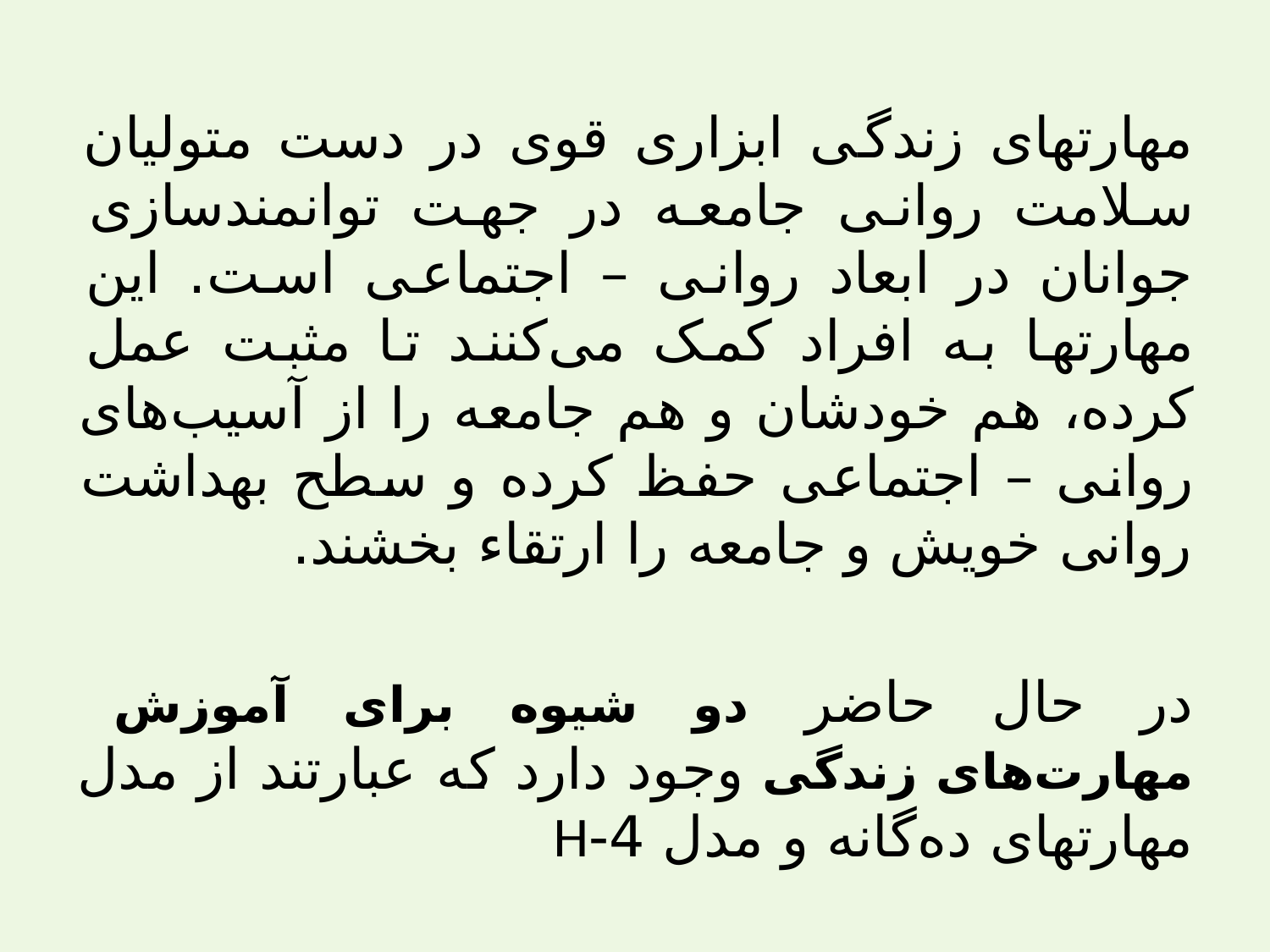

مهارتهای زندگی ابزاری قوی در دست متولیان سلامت روانی جامعه در جهت توانمندسازی جوانان در ابعاد روانی – اجتماعی است. این مهارت‎ها به افراد کمک می‌کنند تا مثبت عمل کرده، هم خودشان و هم جامعه را از آسیب‌های روانی – اجتماعی حفظ کرده و سطح بهداشت روانی خویش و جامعه را ارتقاء بخشند.

در حال حاضر دو شیوه برای آموزش مهارت‌های زندگی وجود دارد که عبارتند از مدل مهارتهای ده‌گانه و مدل 4-H

در این مبحث، مدل مهارتهای ده گانه توضیح داده می شود.